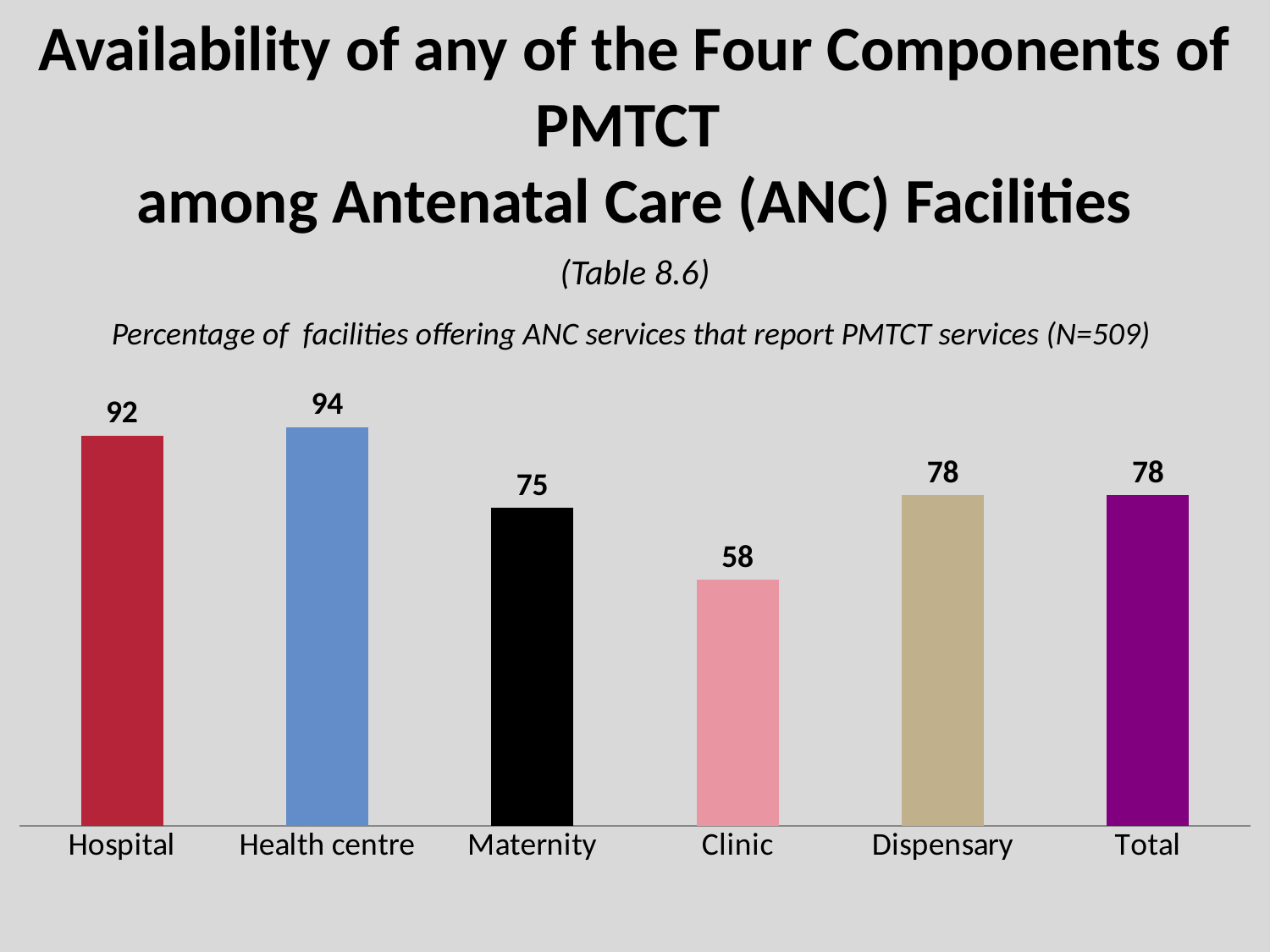

# Availability of any of the Four Components of PMTCT among Antenatal Care (ANC) Facilities
(Table 8.6)
Percentage of  facilities offering ANC services that report PMTCT services (N=509)

### Chart

| Category |  |
|---|---|
| Hospital | 92.0 |
| Health centre | 94.0 |
| Maternity | 75.0 |
| Clinic | 58.0 |
| Dispensary | 78.0 |
| Total | 78.0 |